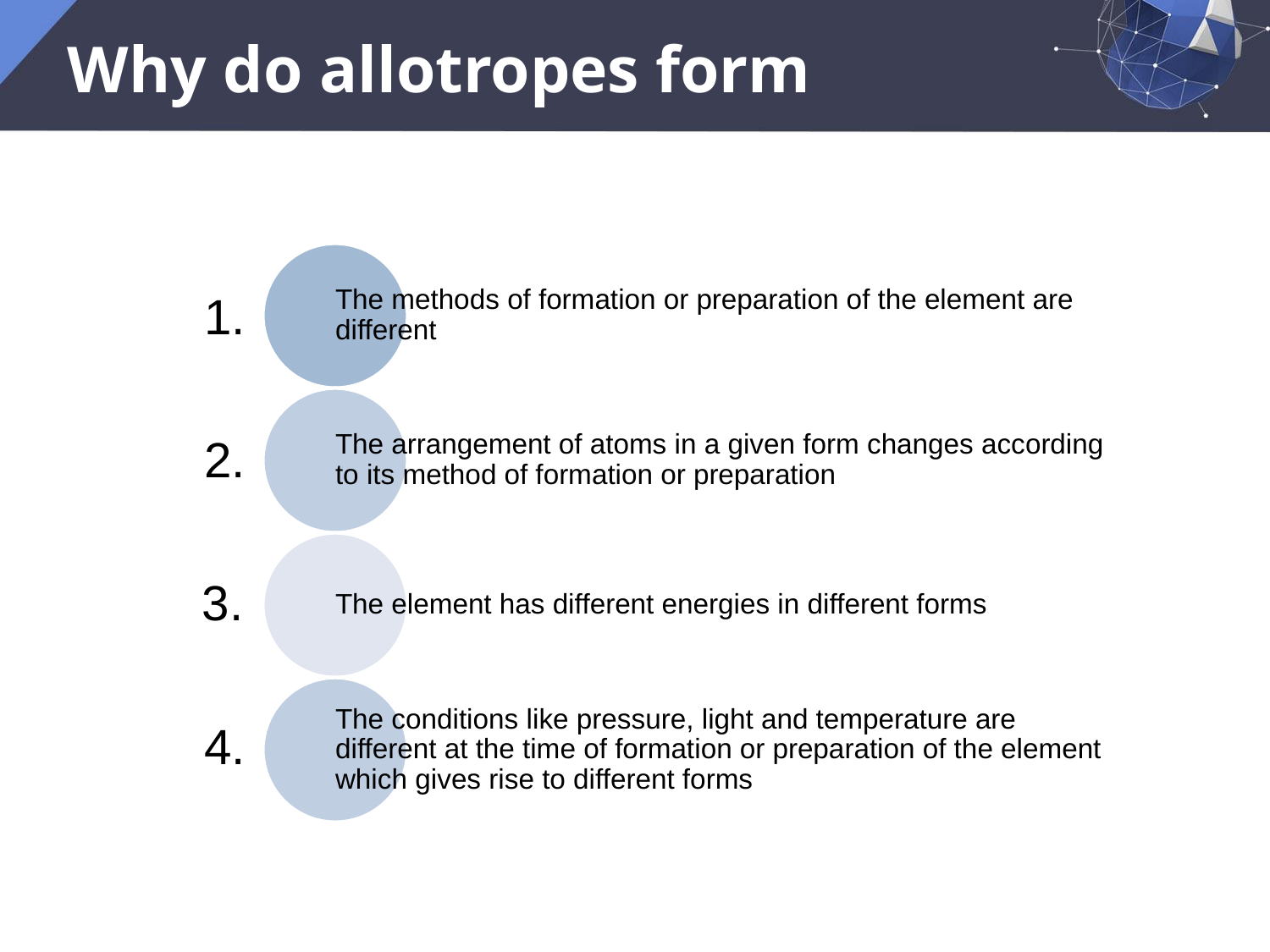

# Why do allotropes form
The methods of formation or preparation of the element are different
The arrangement of atoms in a given form changes according to its method of formation or preparation
The element has different energies in different forms
The conditions like pressure, light and temperature are different at the time of formation or preparation of the element which gives rise to different forms
1.
2.
3.
4.